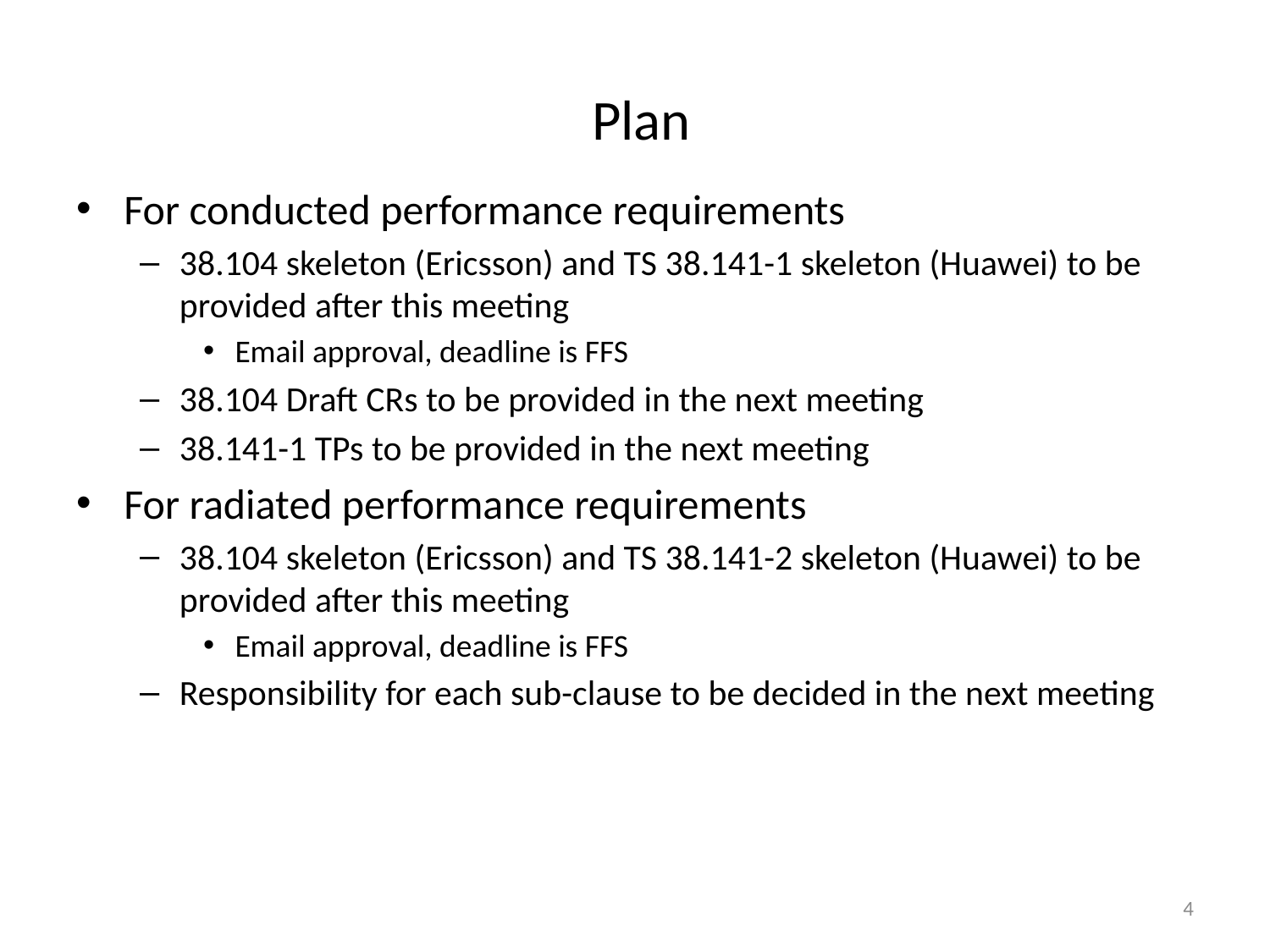

# Plan
For conducted performance requirements
38.104 skeleton (Ericsson) and TS 38.141-1 skeleton (Huawei) to be provided after this meeting
Email approval, deadline is FFS
38.104 Draft CRs to be provided in the next meeting
38.141-1 TPs to be provided in the next meeting
For radiated performance requirements
38.104 skeleton (Ericsson) and TS 38.141-2 skeleton (Huawei) to be provided after this meeting
Email approval, deadline is FFS
Responsibility for each sub-clause to be decided in the next meeting
4